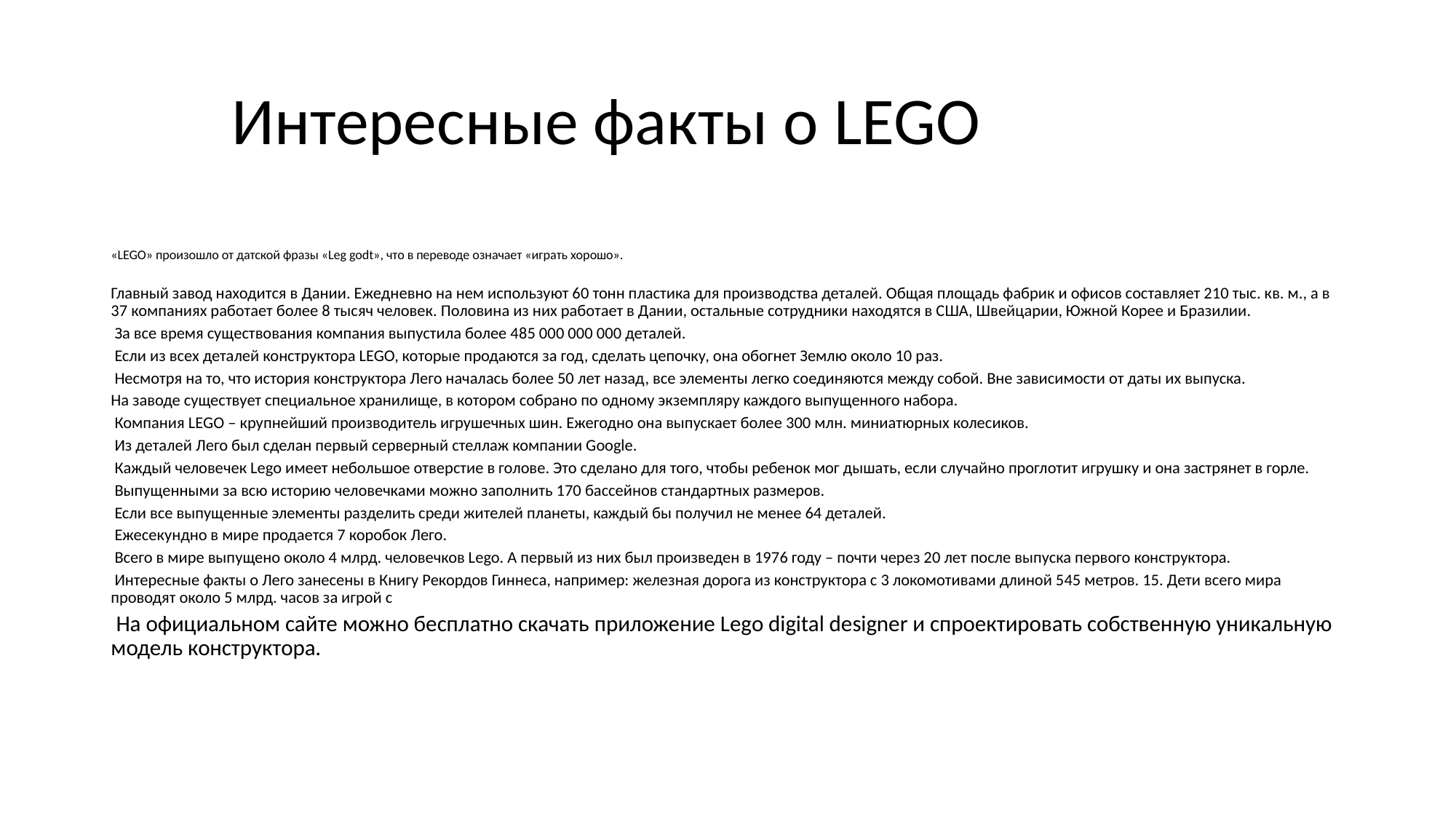

# Интересные факты о LEGO

«LEGO» произошло от датской фразы «Leg godt», что в переводе означает «играть хорошо».
Главный завод находится в Дании. Ежедневно на нем используют 60 тонн пластика для производства деталей. Общая площадь фабрик и офисов составляет 210 тыс. кв. м., а в 37 компаниях работает более 8 тысяч человек. Половина из них работает в Дании, остальные сотрудники находятся в США, Швейцарии, Южной Корее и Бразилии.
 За все время существования компания выпустила более 485 000 000 000 деталей.
 Если из всех деталей конструктора LEGO, которые продаются за год, сделать цепочку, она обогнет Землю около 10 раз.
 Несмотря на то, что история конструктора Лего началась более 50 лет назад, все элементы легко соединяются между собой. Вне зависимости от даты их выпуска.
На заводе существует специальное хранилище, в котором собрано по одному экземпляру каждого выпущенного набора.
 Компания LEGO – крупнейший производитель игрушечных шин. Ежегодно она выпускает более 300 млн. миниатюрных колесиков.
 Из деталей Лего был сделан первый серверный стеллаж компании Google.
 Каждый человечек Lego имеет небольшое отверстие в голове. Это сделано для того, чтобы ребенок мог дышать, если случайно проглотит игрушку и она застрянет в горле.
 Выпущенными за всю историю человечками можно заполнить 170 бассейнов стандартных размеров.
 Если все выпущенные элементы разделить среди жителей планеты, каждый бы получил не менее 64 деталей.
 Ежесекундно в мире продается 7 коробок Лего.
 Всего в мире выпущено около 4 млрд. человечков Lego. А первый из них был произведен в 1976 году – почти через 20 лет после выпуска первого конструктора.
 Интересные факты о Лего занесены в Книгу Рекордов Гиннеса, например: железная дорога из конструктора с 3 локомотивами длиной 545 метров. 15. Дети всего мира проводят около 5 млрд. часов за игрой с
 На официальном сайте можно бесплатно скачать приложение Lego digital designer и спроектировать собственную уникальную модель конструктора.